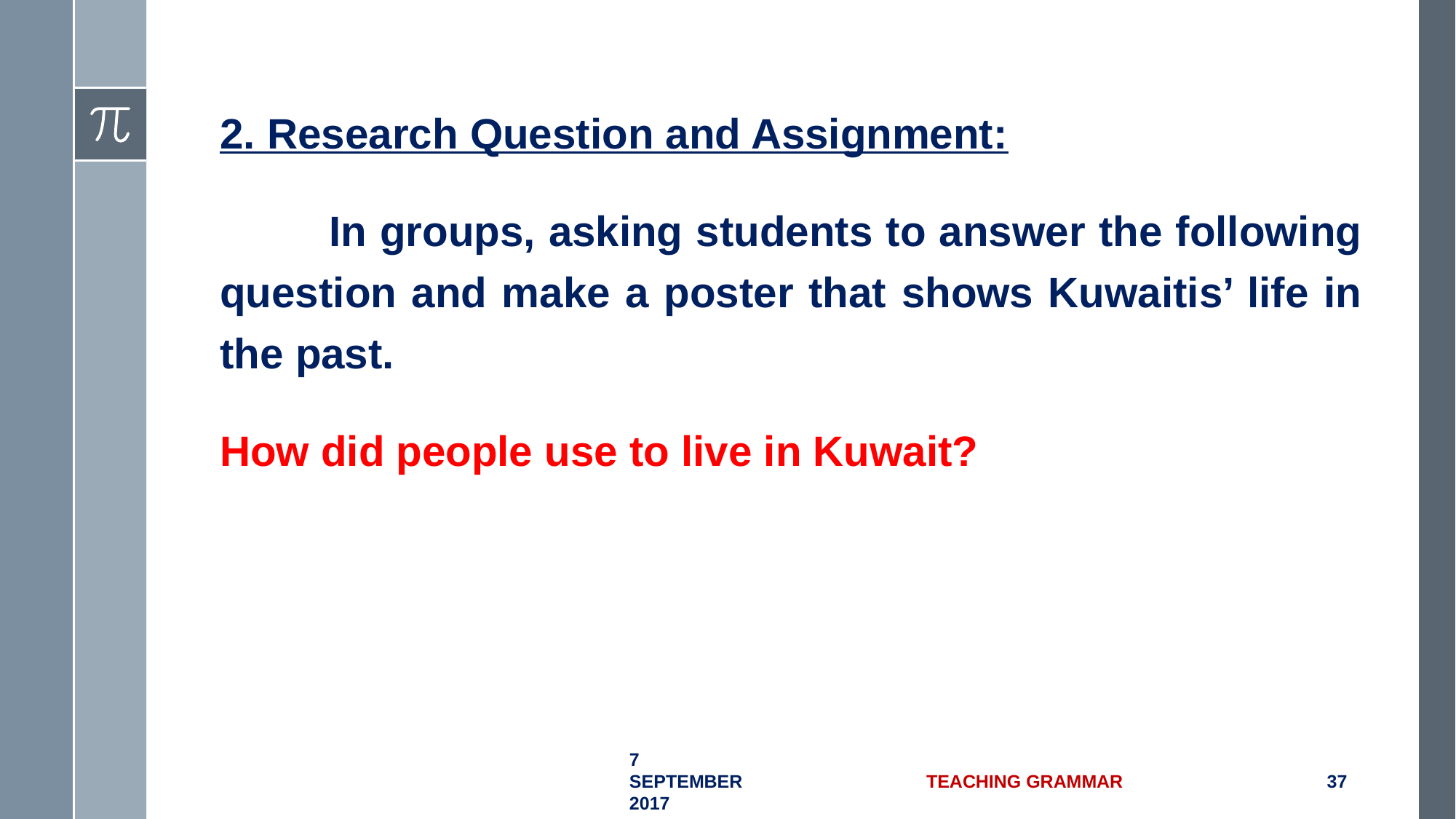

2. Research Question and Assignment:
	In groups, asking students to answer the following question and make a poster that shows Kuwaitis’ life in the past.
How did people use to live in Kuwait?

7 September 2017
Teaching Grammar
37